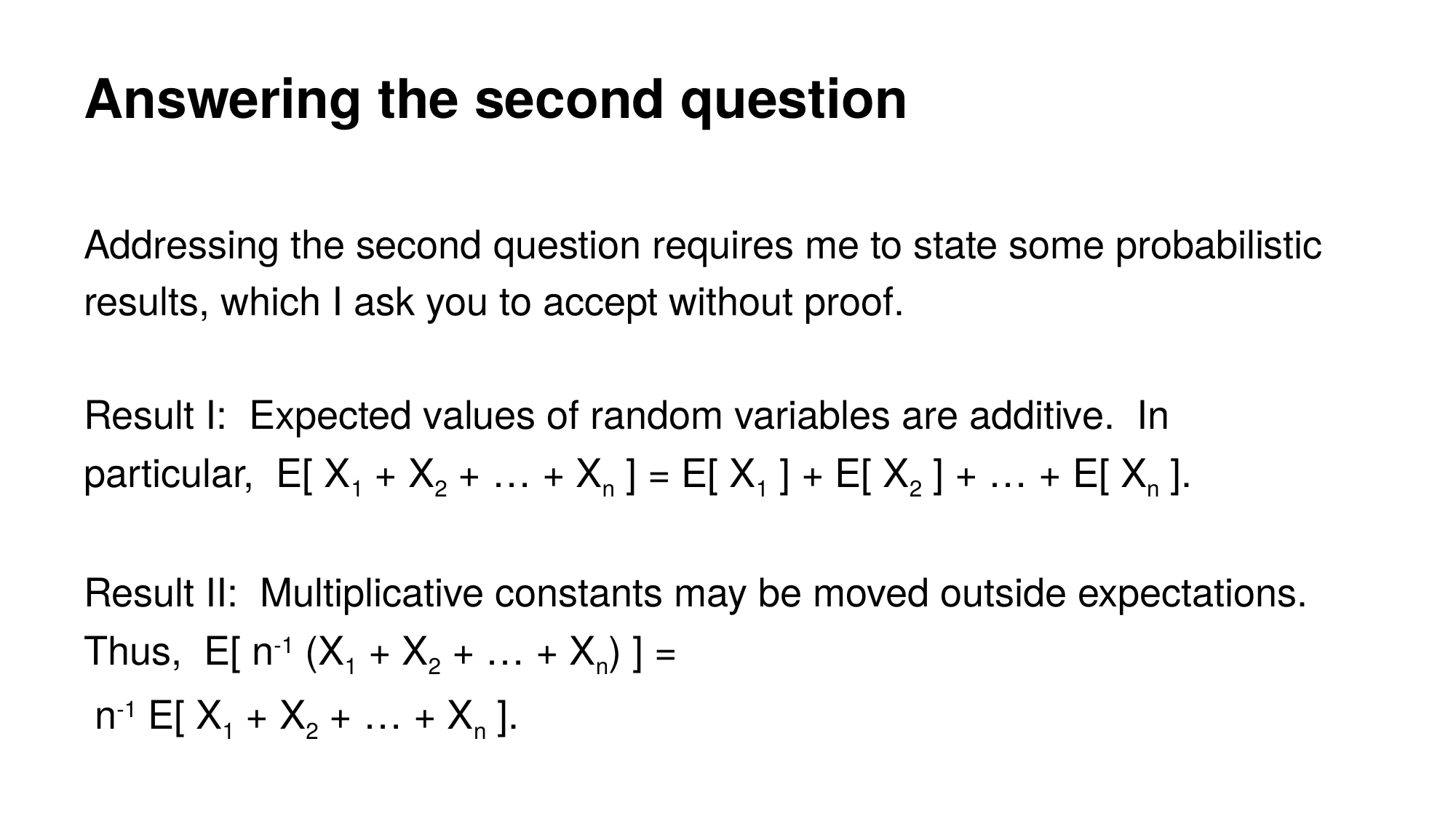

# Answering the second question
Addressing the second question requires me to state some probabilistic results, which I ask you to accept without proof.

Result I:  Expected values of random variables are additive.  In particular,  E[ X1 + X2 + … + Xn ] = E[ X1 ] + E[ X2 ] + … + E[ Xn ].

Result II:  Multiplicative constants may be moved outside expectations.  Thus,  E[ n-1 (X1 + X2 + … + Xn) ] =
 n-1 E[ X1 + X2 + … + Xn ].